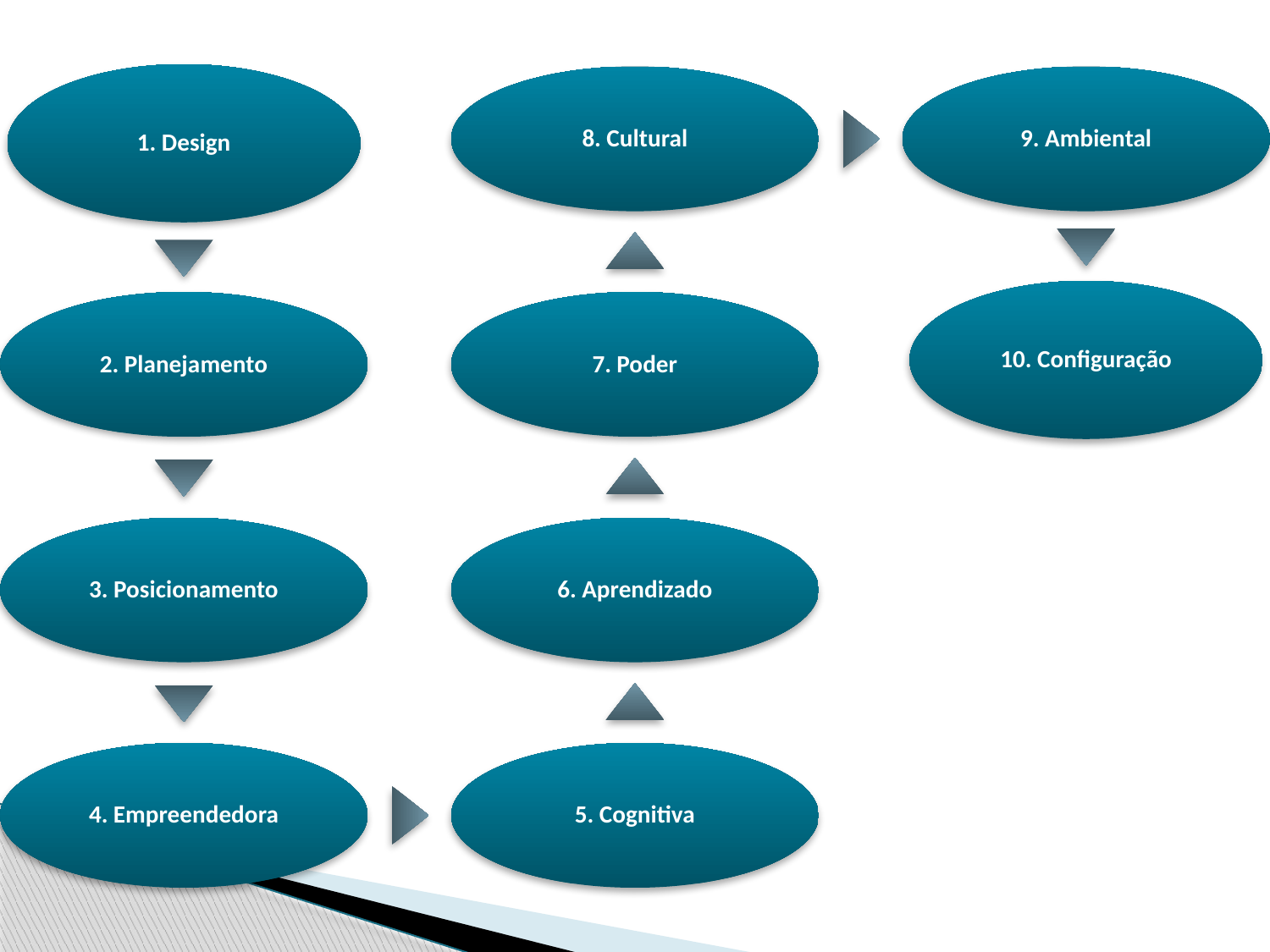

1. Design

8. Cultural

9. Ambiental

10. Configuração

2. Planejamento

7. Poder

3. Posicionamento

6. Aprendizado

4. Empreendedora

5. Cognitiva